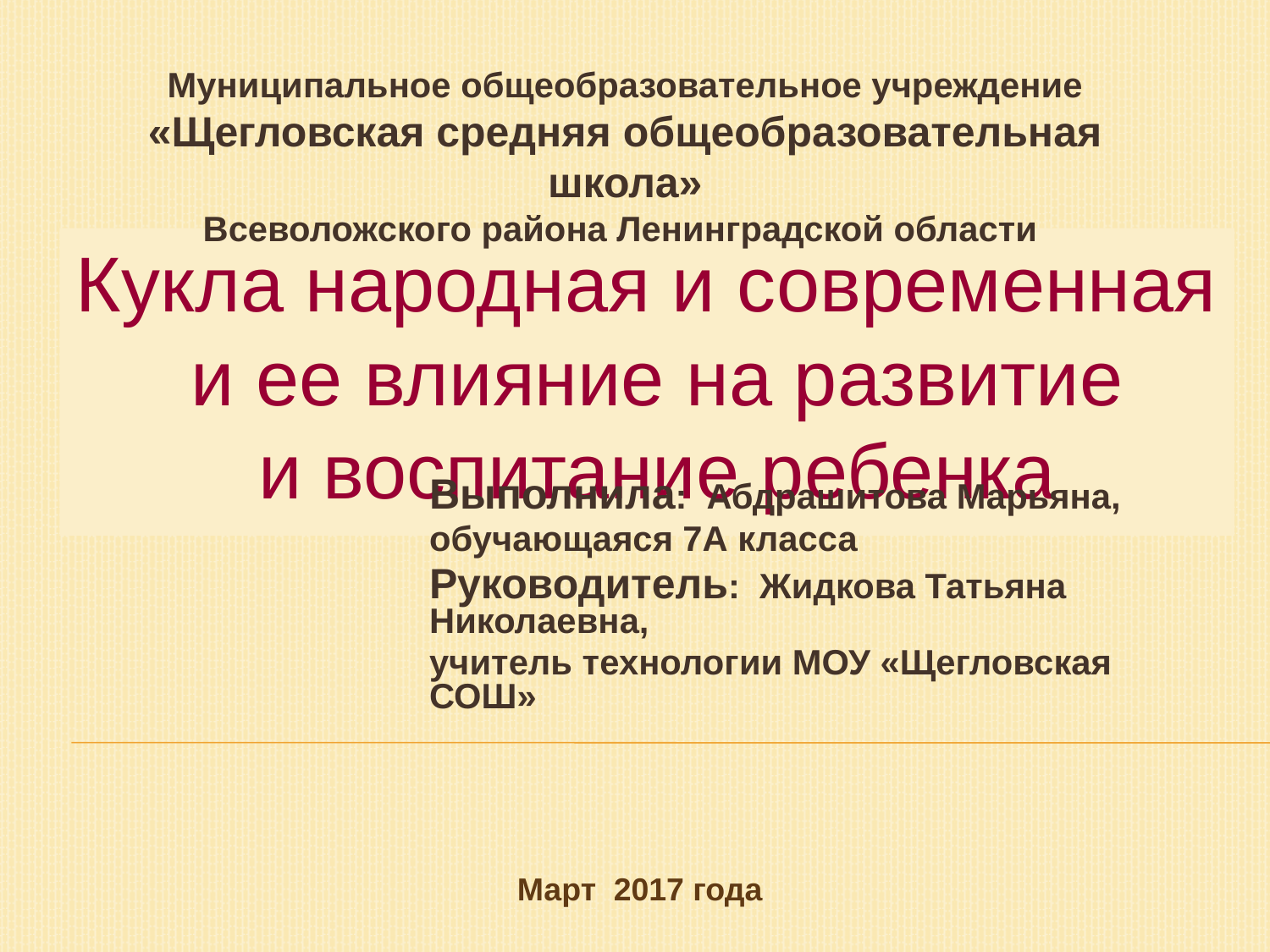

Муниципальное общеобразовательное учреждение
«Щегловская средняя общеобразовательная школа»
Всеволожского района Ленинградской области

# Кукла народная и современная и ее влияние на развитие и воспитание ребенка
Выполнила:  Абдрашитова Марьяна,
обучающаяся 7А класса
Руководитель:  Жидкова Татьяна Николаевна,
учитель технологии МОУ «Щегловская СОШ»
Март  2017 года